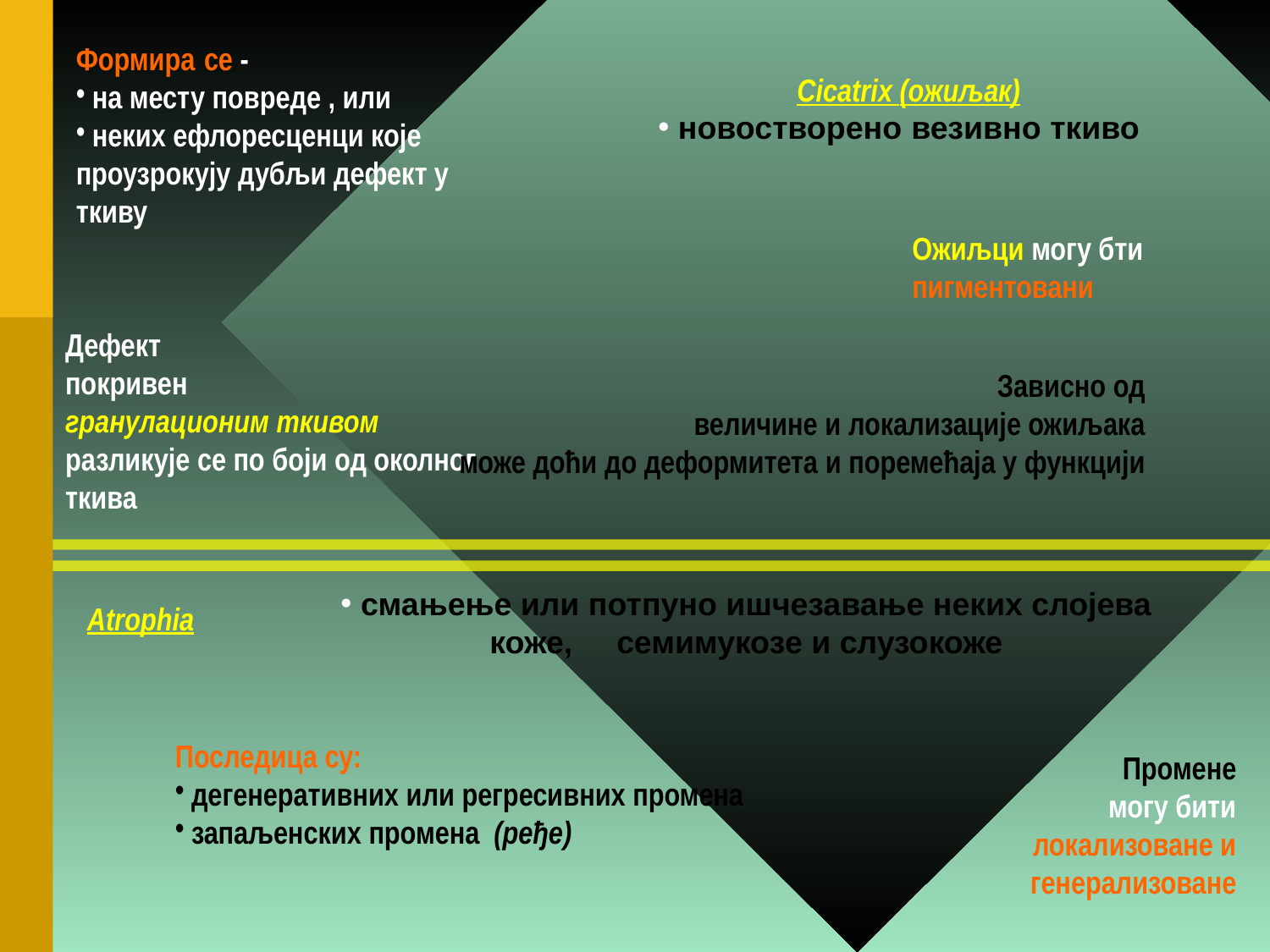

Формира се -
 на месту повреде , или
 неких ефлоресценци које проузрокују дубљи дефект у ткиву
Cicatrix (ожиљак)
 новостворено везивно ткиво
Ожиљци могу бти пигментовани
Дефект
покривен
гранулационим ткивом
разликује се по боји од околног ткива
Зависно од
величине и локализације ожиљака
може доћи до деформитета и поремећаја у функцији

 смањење или потпуно ишчезавање неких слојева коже, 	семимукозе и слузокоже

Atrophia
Последица су:
 дегенеративних или регресивних промена
 запаљенских промена  (ређе)
Промене
могу бити
локализоване и генерализоване